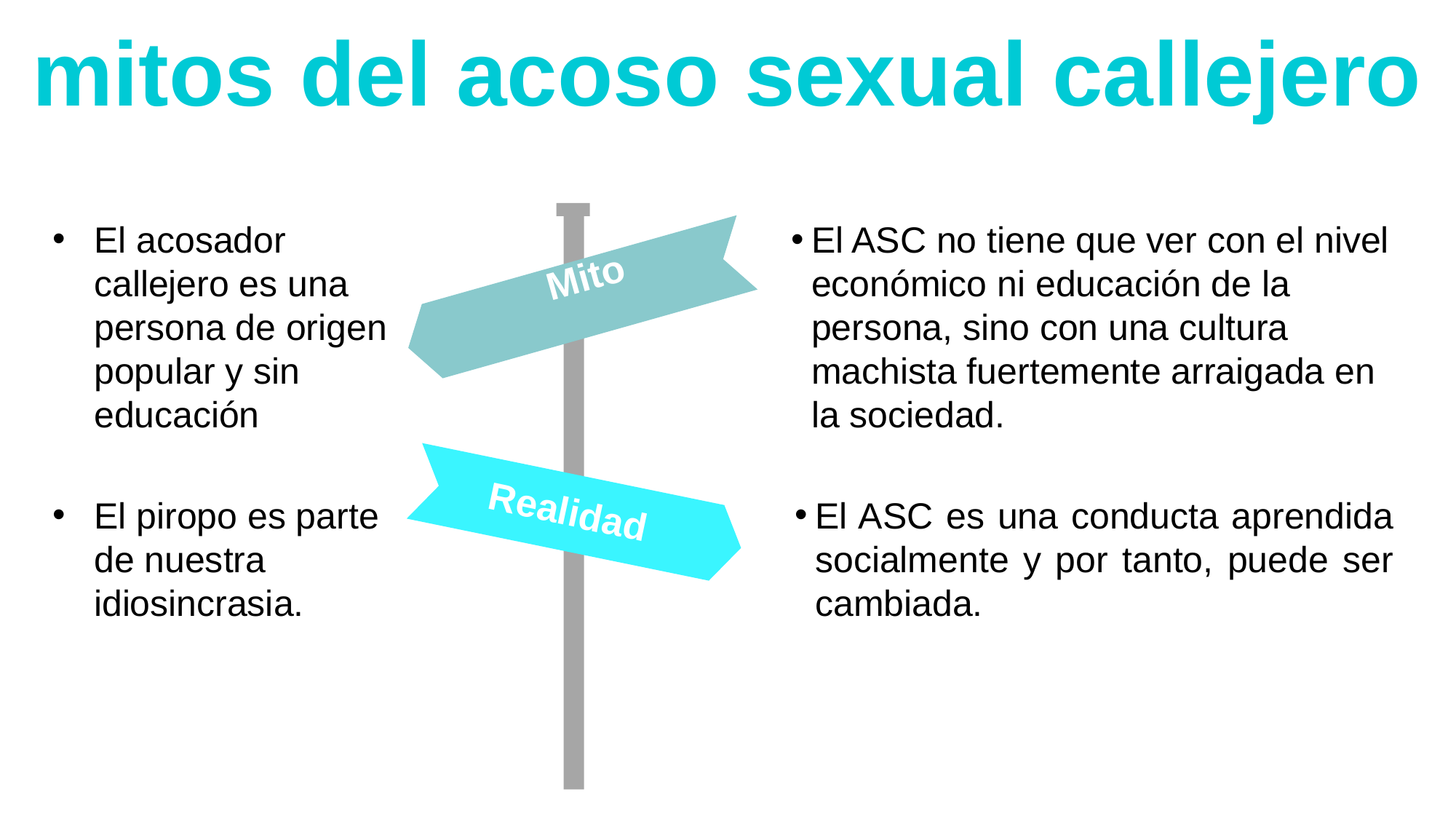

mitos del acoso sexual callejero

Mito

Realidad
El acosador callejero es una persona de origen popular y sin educación
El ASC no tiene que ver con el nivel económico ni educación de la persona, sino con una cultura machista fuertemente arraigada en la sociedad.
El piropo es parte de nuestra idiosincrasia.
El ASC es una conducta aprendida socialmente y por tanto, puede ser cambiada.